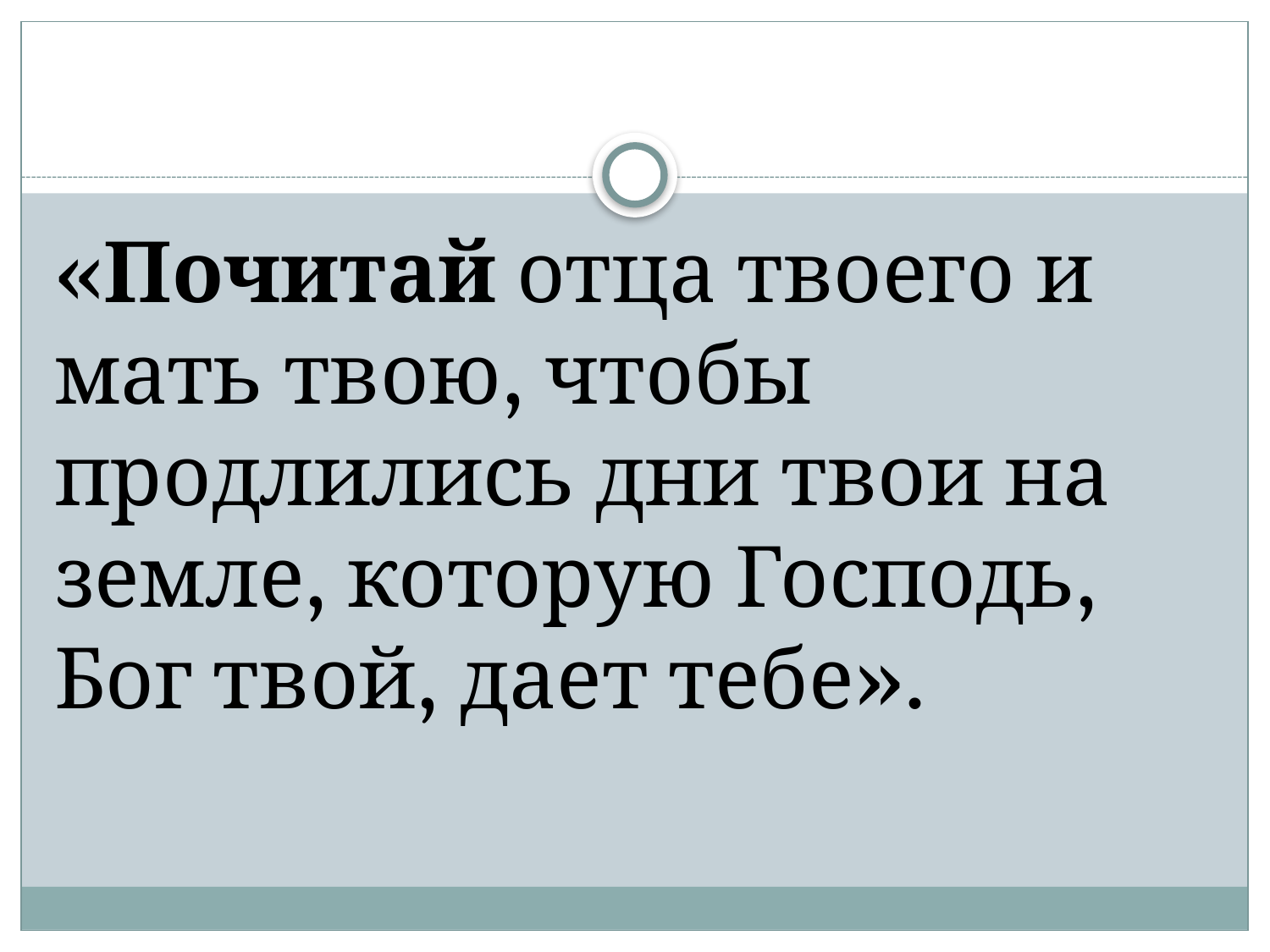

#
«Почитай отца твоего и мать твою, чтобы продлились дни твои на земле, которую Господь, Бог твой, дает тебе».